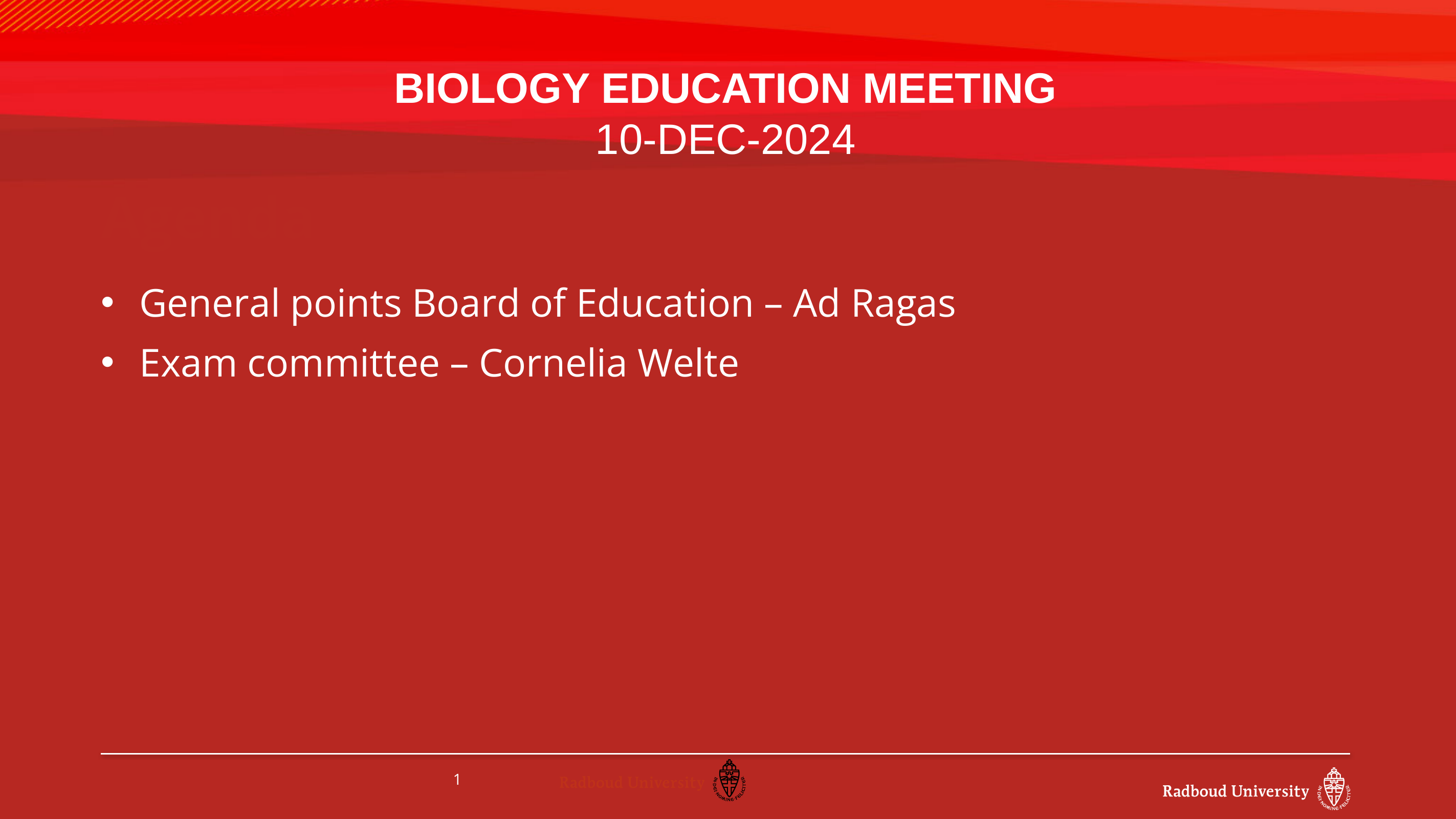

# Biology Education Meeting 10-dec-2024
Agenda
General points Board of Education – Ad Ragas
Exam committee – Cornelia Welte

1